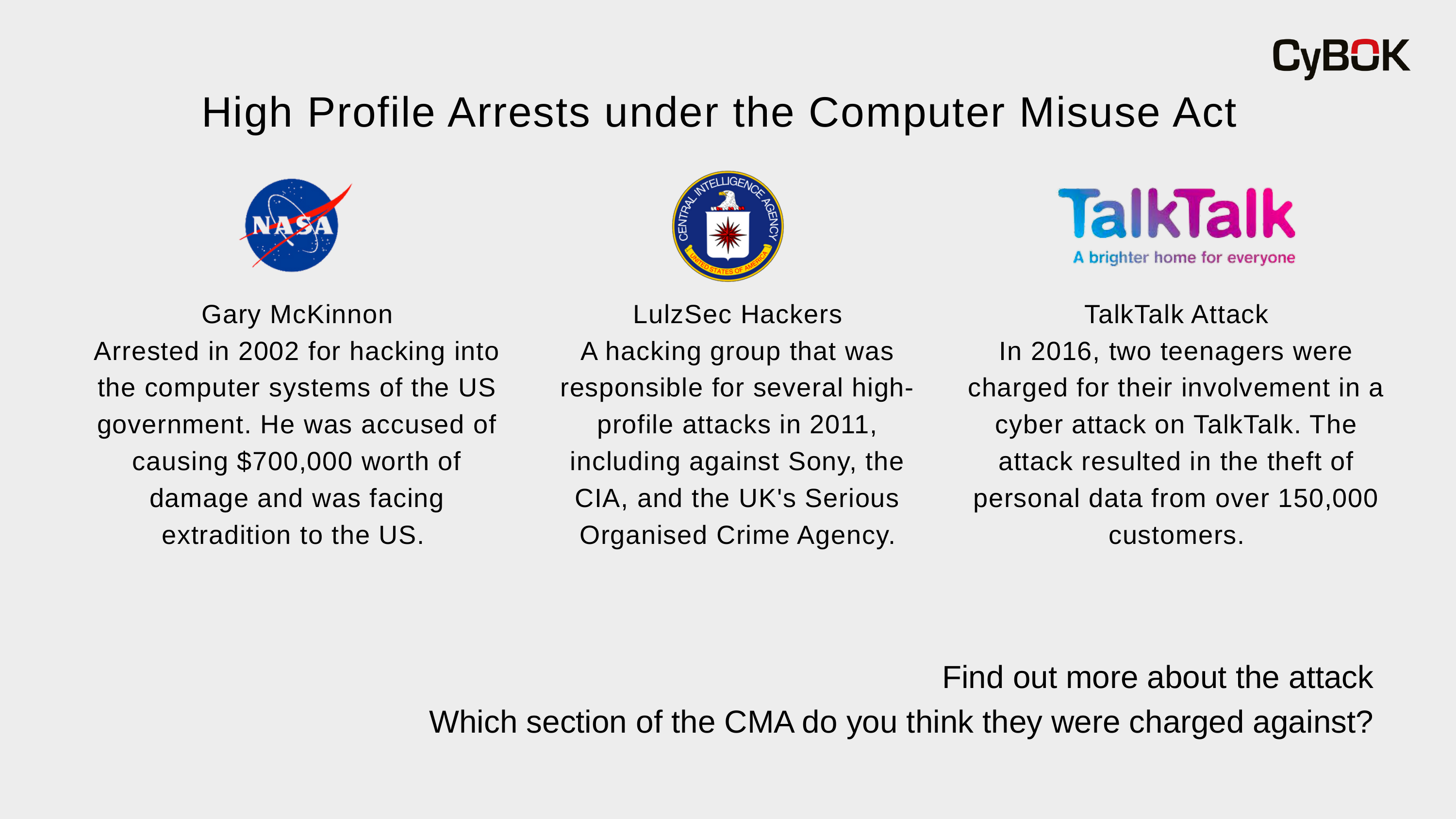

High Profile Arrests under the Computer Misuse Act

Gary McKinnon
Arrested in 2002 for hacking into the computer systems of the US government. He was accused of causing $700,000 worth of damage and was facing extradition to the US.

LulzSec Hackers
A hacking group that was responsible for several high-profile attacks in 2011, including against Sony, the CIA, and the UK's Serious Organised Crime Agency.

TalkTalk Attack
In 2016, two teenagers were charged for their involvement in a cyber attack on TalkTalk. The attack resulted in the theft of personal data from over 150,000 customers.

Find out more about the attack
Which section of the CMA do you think they were charged against?